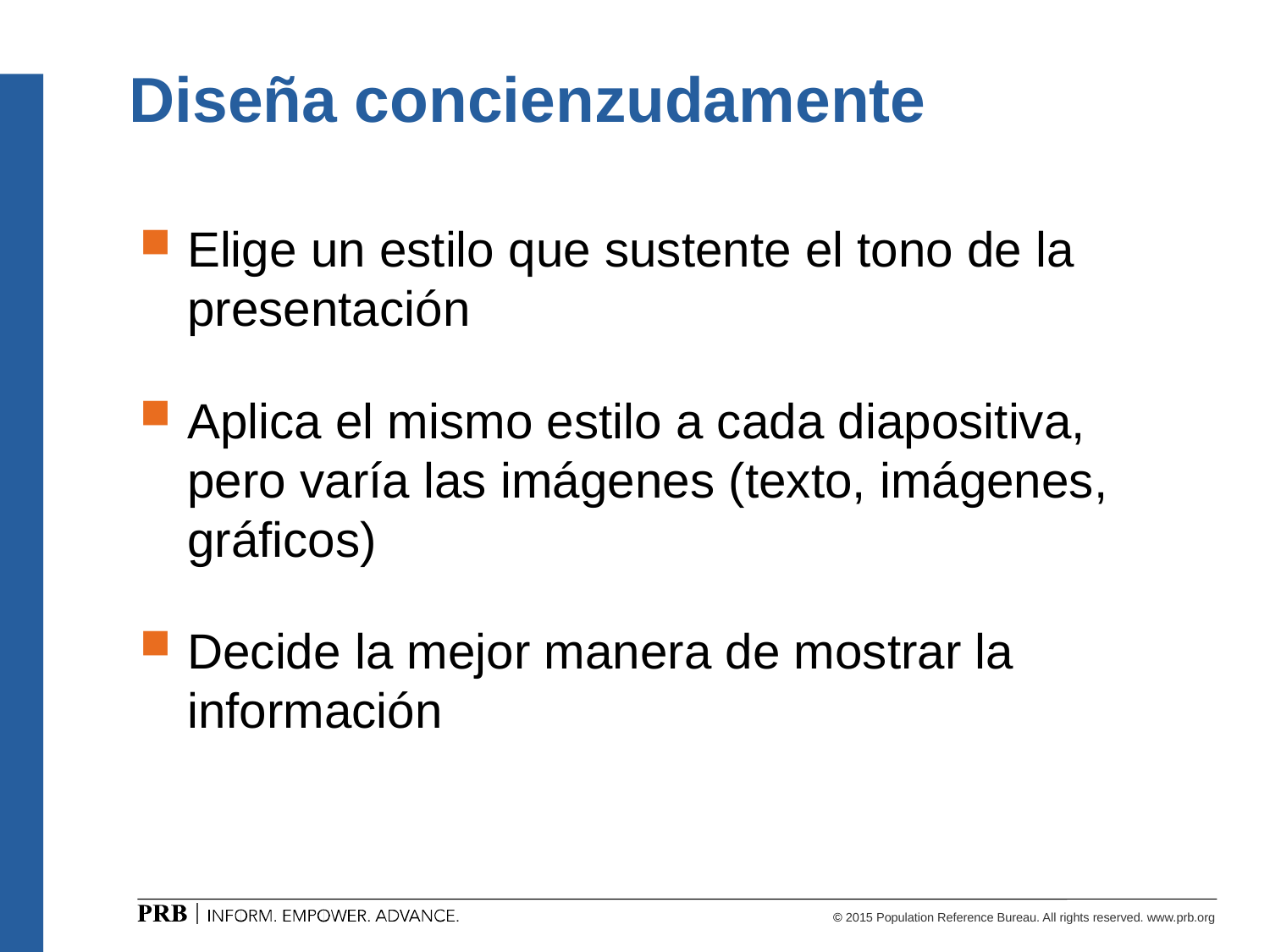

# Diseña concienzudamente
Elige un estilo que sustente el tono de la presentación
Aplica el mismo estilo a cada diapositiva, pero varía las imágenes (texto, imágenes, gráficos)
Decide la mejor manera de mostrar la información